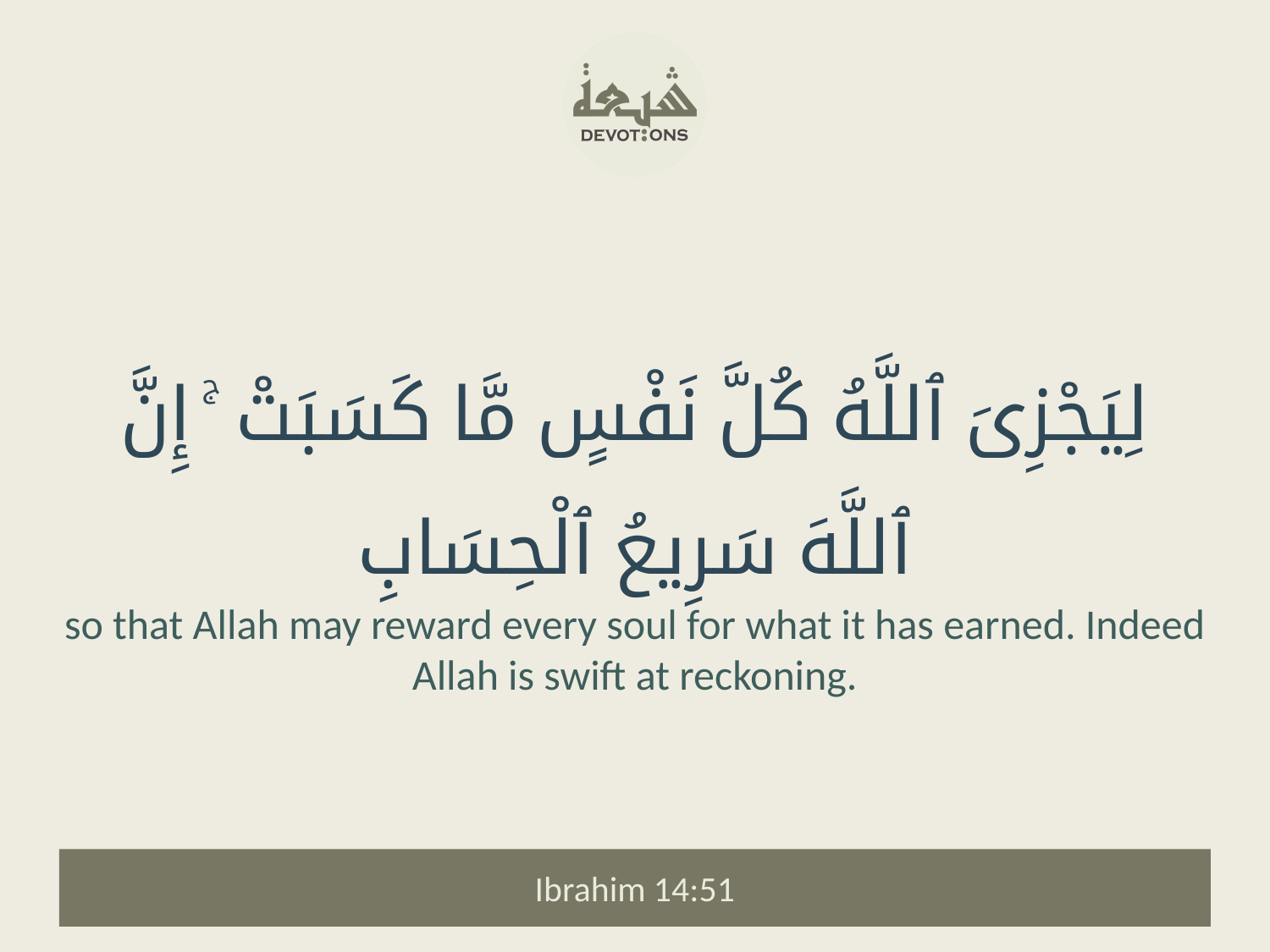

لِيَجْزِىَ ٱللَّهُ كُلَّ نَفْسٍ مَّا كَسَبَتْ ۚ إِنَّ ٱللَّهَ سَرِيعُ ٱلْحِسَابِ
so that Allah may reward every soul for what it has earned. Indeed Allah is swift at reckoning.
Ibrahim 14:51